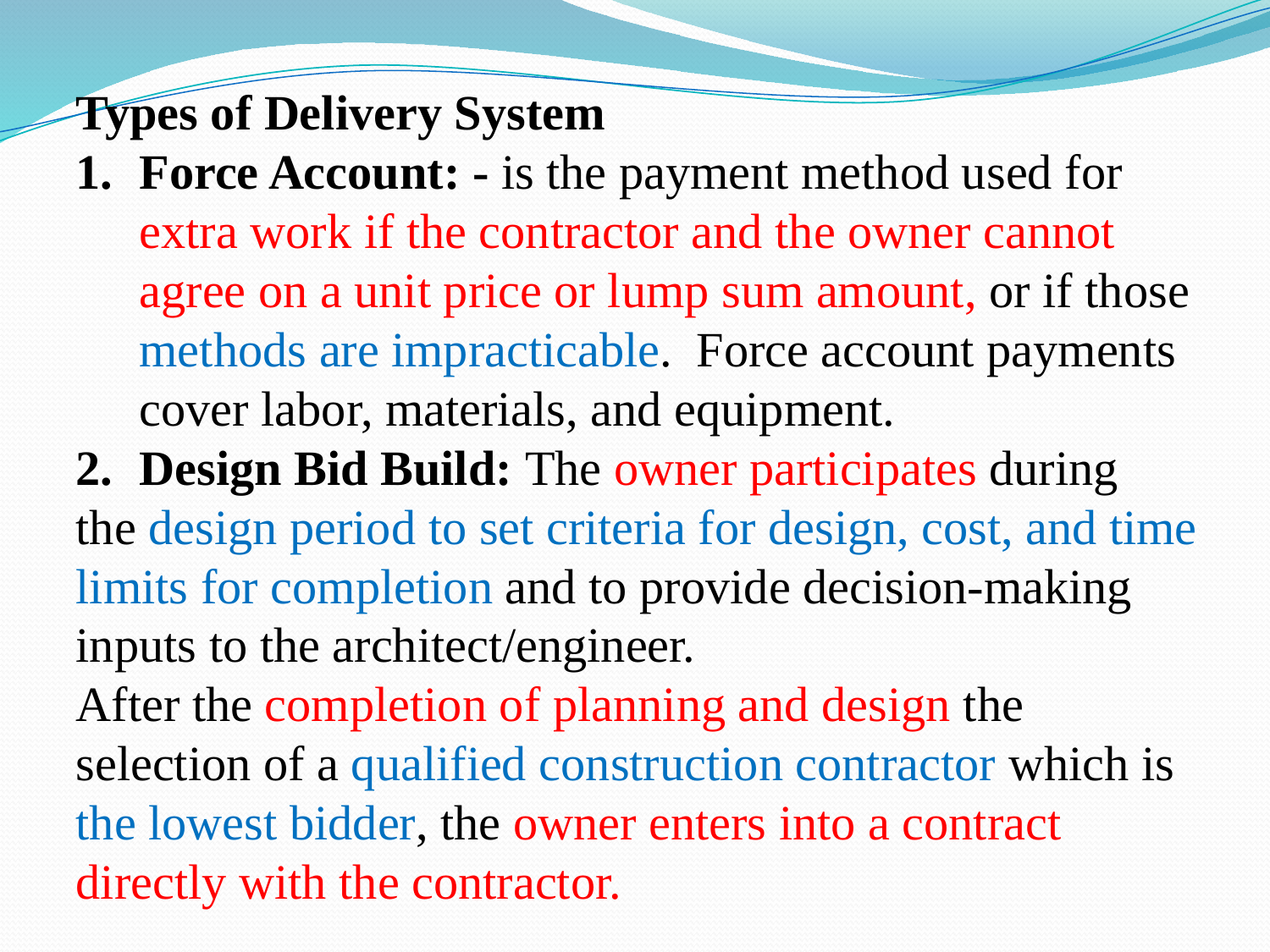

Types of Delivery System
Force Account: - is the payment method used for extra work if the contractor and the owner cannot agree on a unit price or lump sum amount, or if those methods are impracticable.  Force account payments cover labor, materials, and equipment.
Design Bid Build: The owner participates during
the design period to set criteria for design, cost, and time limits for completion and to provide decision-making inputs to the architect/engineer.
After the completion of planning and design the selection of a qualified construction contractor which is the lowest bidder, the owner enters into a contract directly with the contractor.